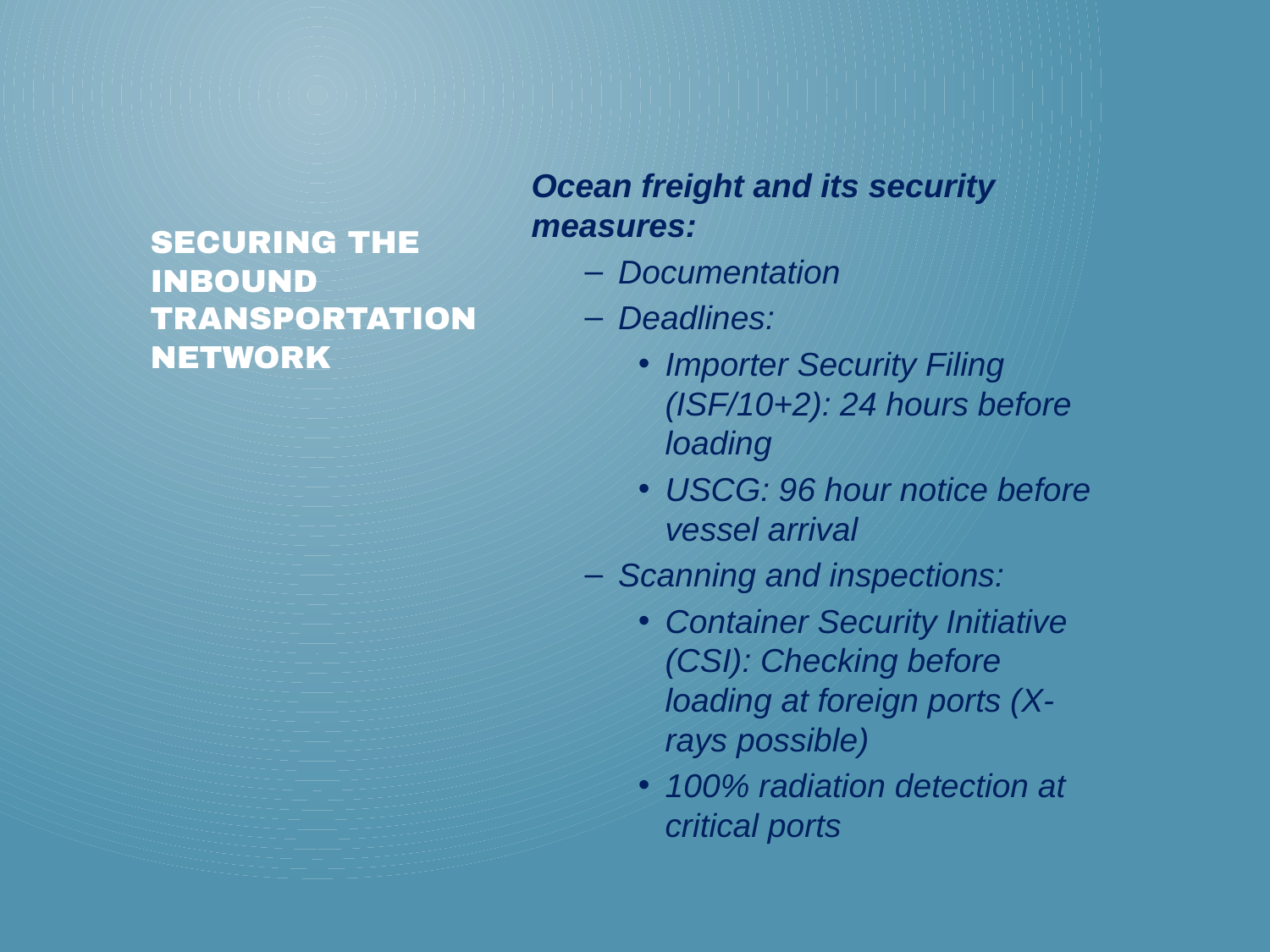

Ocean freight and its security measures:
Documentation
Deadlines:
Importer Security Filing (ISF/10+2): 24 hours before loading
USCG: 96 hour notice before vessel arrival
Scanning and inspections:
Container Security Initiative (CSI): Checking before loading at foreign ports (X-rays possible)
100% radiation detection at critical ports

# Securing the inbound transportation network